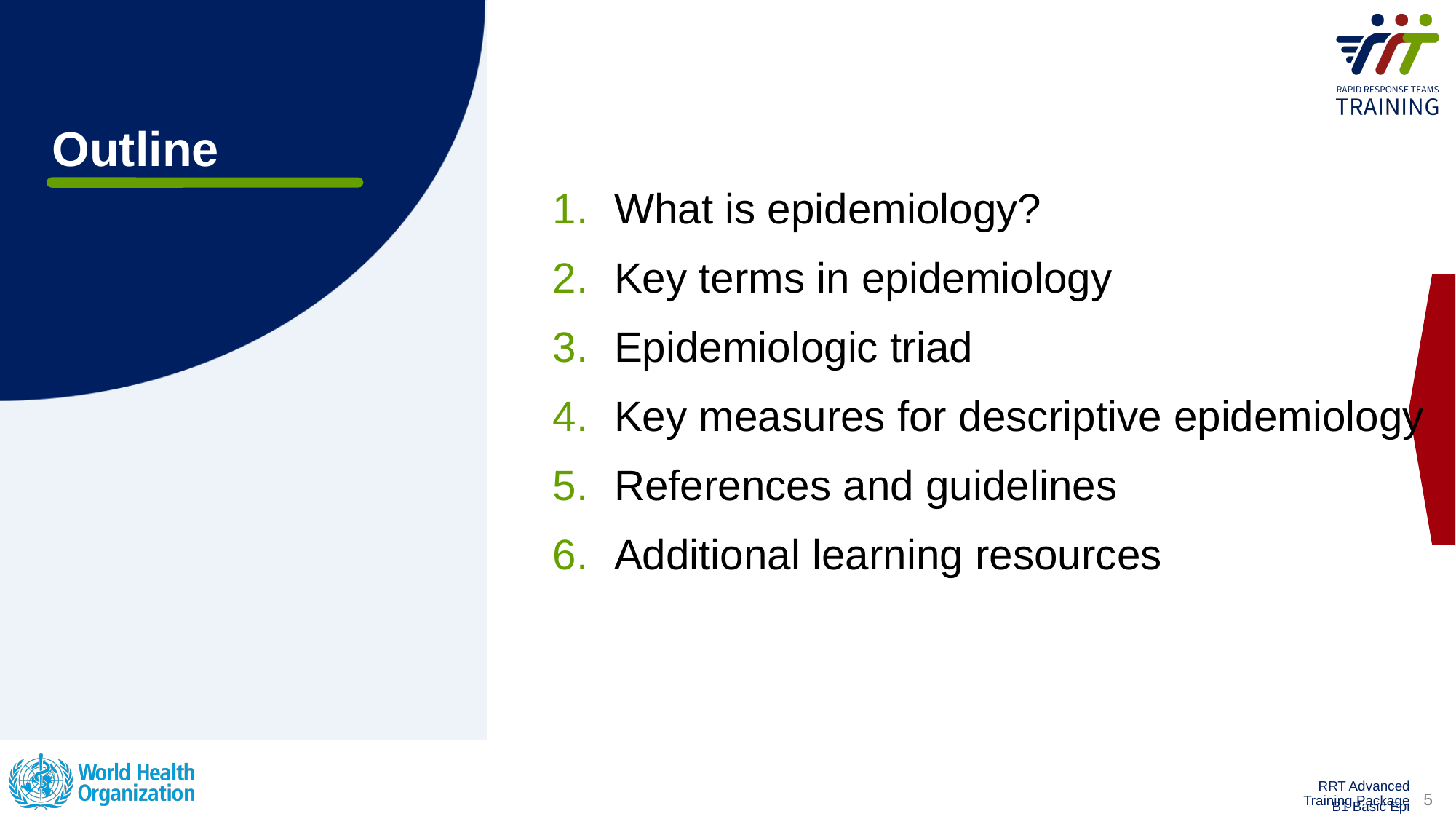

Outline
What is epidemiology?
Key terms in epidemiology
Epidemiologic triad
Key measures for descriptive epidemiology
References and guidelines
Additional learning resources